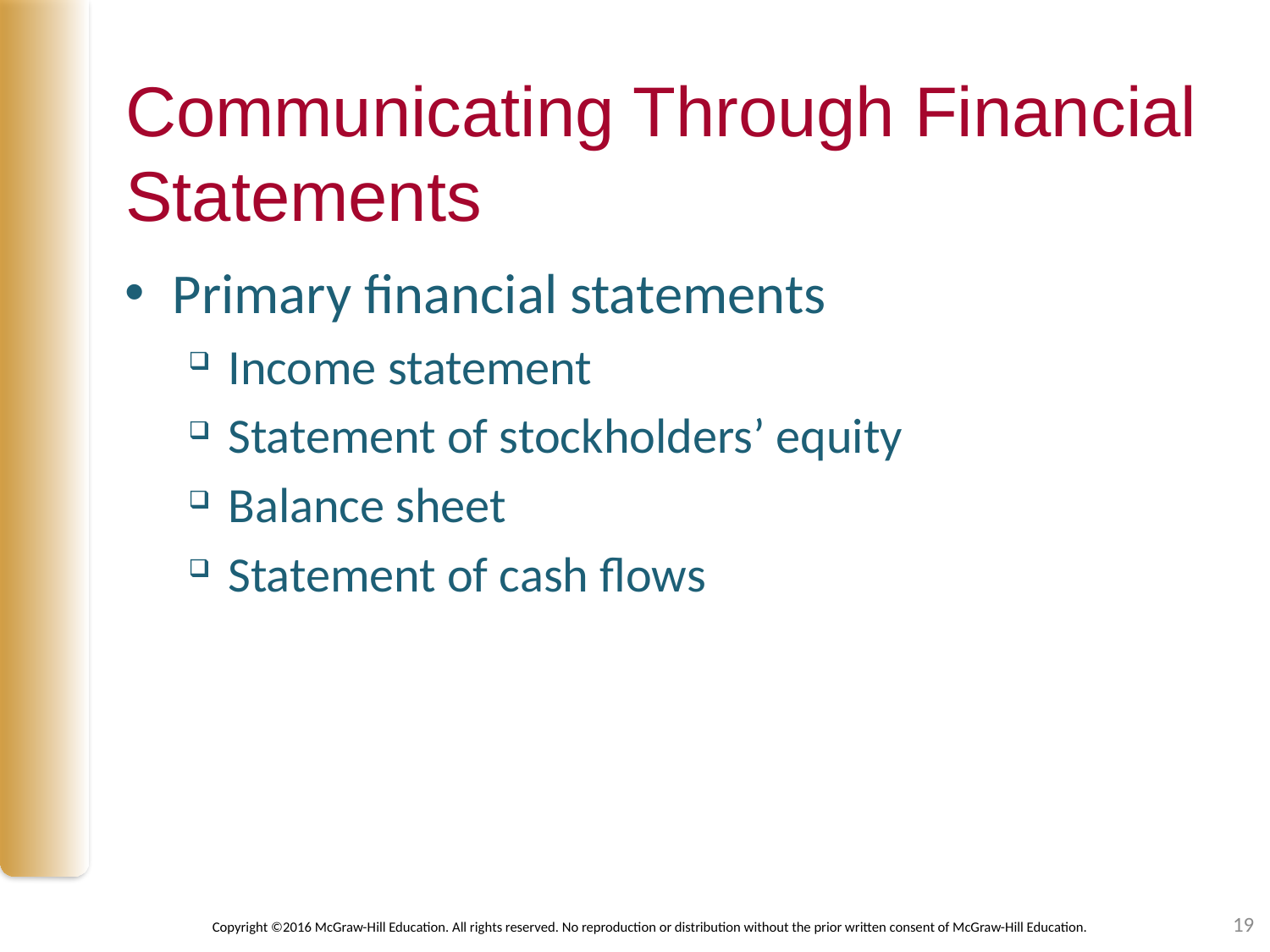

# Communicating Through Financial Statements
Primary financial statements
Income statement
Statement of stockholders’ equity
Balance sheet
Statement of cash flows
19
Copyright ©2016 McGraw-Hill Education. All rights reserved. No reproduction or distribution without the prior written consent of McGraw-Hill Education.